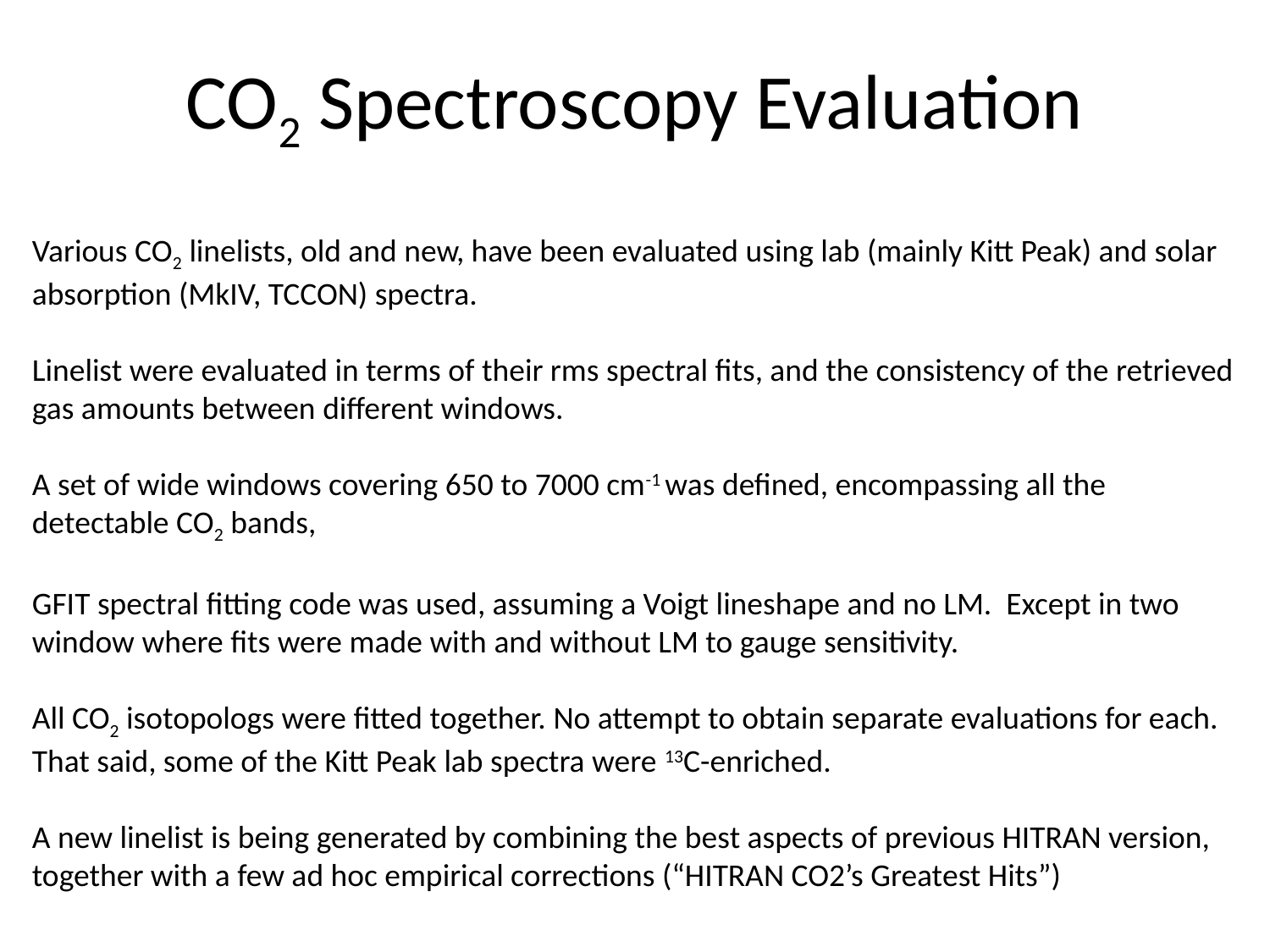

# CO2 Spectroscopy Evaluation
Various CO2 linelists, old and new, have been evaluated using lab (mainly Kitt Peak) and solar absorption (MkIV, TCCON) spectra.

Linelist were evaluated in terms of their rms spectral fits, and the consistency of the retrieved gas amounts between different windows.

A set of wide windows covering 650 to 7000 cm-1 was defined, encompassing all the detectable CO2 bands,

GFIT spectral fitting code was used, assuming a Voigt lineshape and no LM.  Except in two window where fits were made with and without LM to gauge sensitivity.

All CO2 isotopologs were fitted together. No attempt to obtain separate evaluations for each.
That said, some of the Kitt Peak lab spectra were 13C-enriched.

A new linelist is being generated by combining the best aspects of previous HITRAN version, together with a few ad hoc empirical corrections (“HITRAN CO2’s Greatest Hits”)